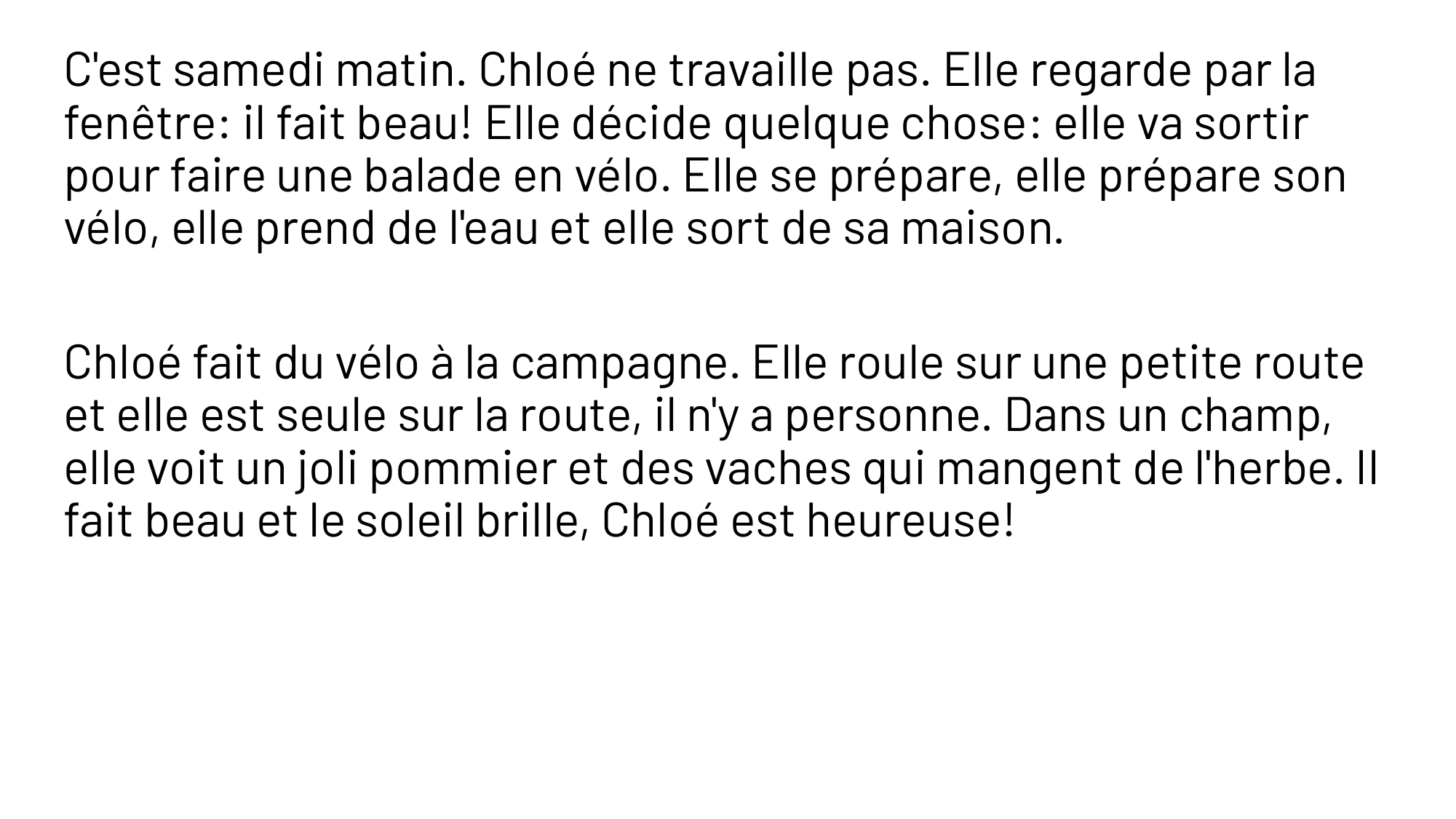

C'est samedi matin. Chloé ne travaille pas. Elle regarde par la fenêtre: il fait beau! Elle décide quelque chose: elle va sortir pour faire une balade en vélo. Elle se prépare, elle prépare son vélo, elle prend de l'eau et elle sort de sa maison.

Chloé fait du vélo à la campagne. Elle roule sur une petite route et elle est seule sur la route, il n'y a personne. Dans un champ, elle voit un joli pommier et des vaches qui mangent de l'herbe. Il fait beau et le soleil brille, Chloé est heureuse!